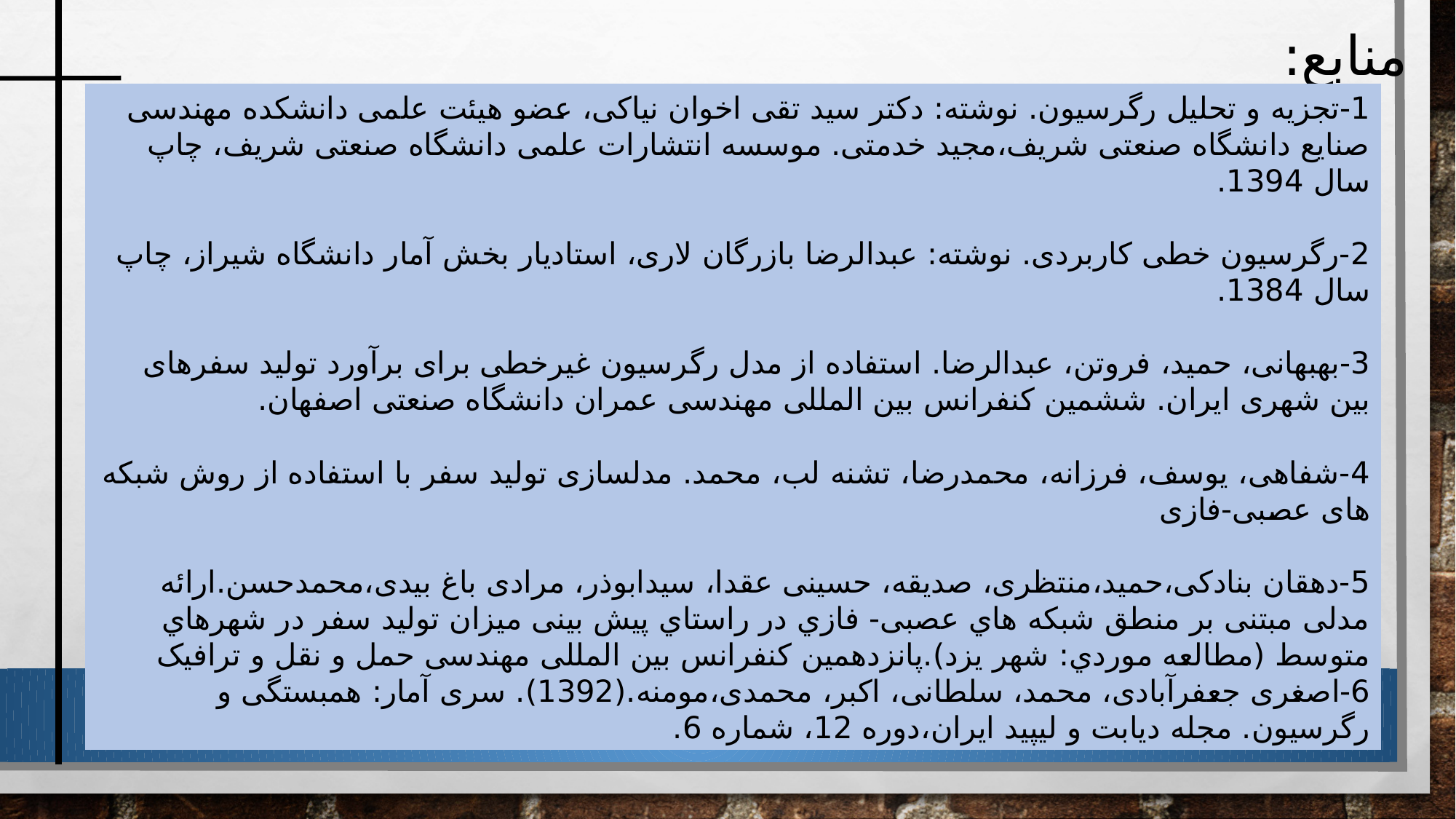

منابع:
1-تجزیه و تحلیل رگرسیون. نوشته: دکتر سید تقی اخوان نیاکی، عضو هیئت علمی دانشکده مهندسی صنایع دانشگاه صنعتی شریف،مجید خدمتی. موسسه انتشارات علمی دانشگاه صنعتی شریف، چاپ سال 1394.

2-رگرسیون خطی کاربردی. نوشته: عبدالرضا بازرگان لاری، استادیار بخش آمار دانشگاه شیراز، چاپ سال 1384.

3-بهبهانی، حمید، فروتن، عبدالرضا. استفاده از مدل رگرسیون غیرخطی برای برآورد تولید سفرهای بین شهری ایران. ششمین کنفرانس بین المللی مهندسی عمران دانشگاه صنعتی اصفهان.

4-شفاهی، یوسف، فرزانه، محمدرضا، تشنه لب، محمد. مدلسازی تولید سفر با استفاده از روش شبکه های عصبی-فازی

5-دهقان بنادکی،حمید،منتظری، صدیقه، حسینی عقدا، سیدابوذر، مرادی باغ بیدی،محمدحسن.ارائه مدلی مبتنی بر منطق شبکه هاي عصبی- فازي در راستاي پیش بینی میزان تولید سفر در شهرهاي متوسط (مطالعه موردي: شهر یزد).پانزدهمین کنفرانس بین المللی مهندسی حمل و نقل و ترافیک
6-اصغری جعفرآبادی، محمد، سلطانی، اکبر، محمدی،مومنه.(1392). سری آمار: همبستگی و رگرسیون. مجله دیابت و لیپید ایران،دوره 12، شماره 6.